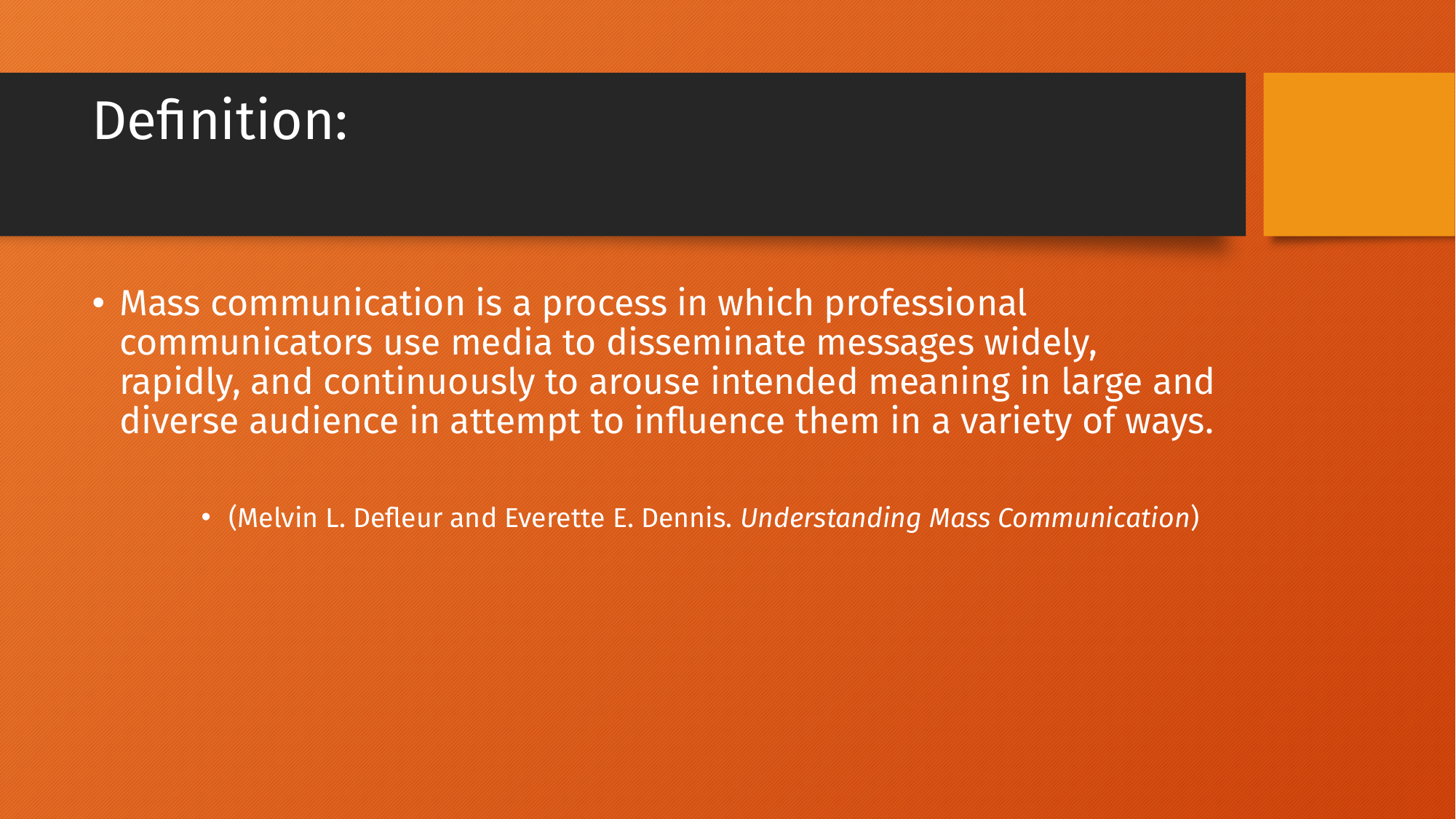

# Definition:
Mass communication is a process in which professional communicators use media to disseminate messages widely, rapidly, and continuously to arouse intended meaning in large and diverse audience in attempt to influence them in a variety of ways.

(Melvin L. Defleur and Everette E. Dennis. Understanding Mass Communication)